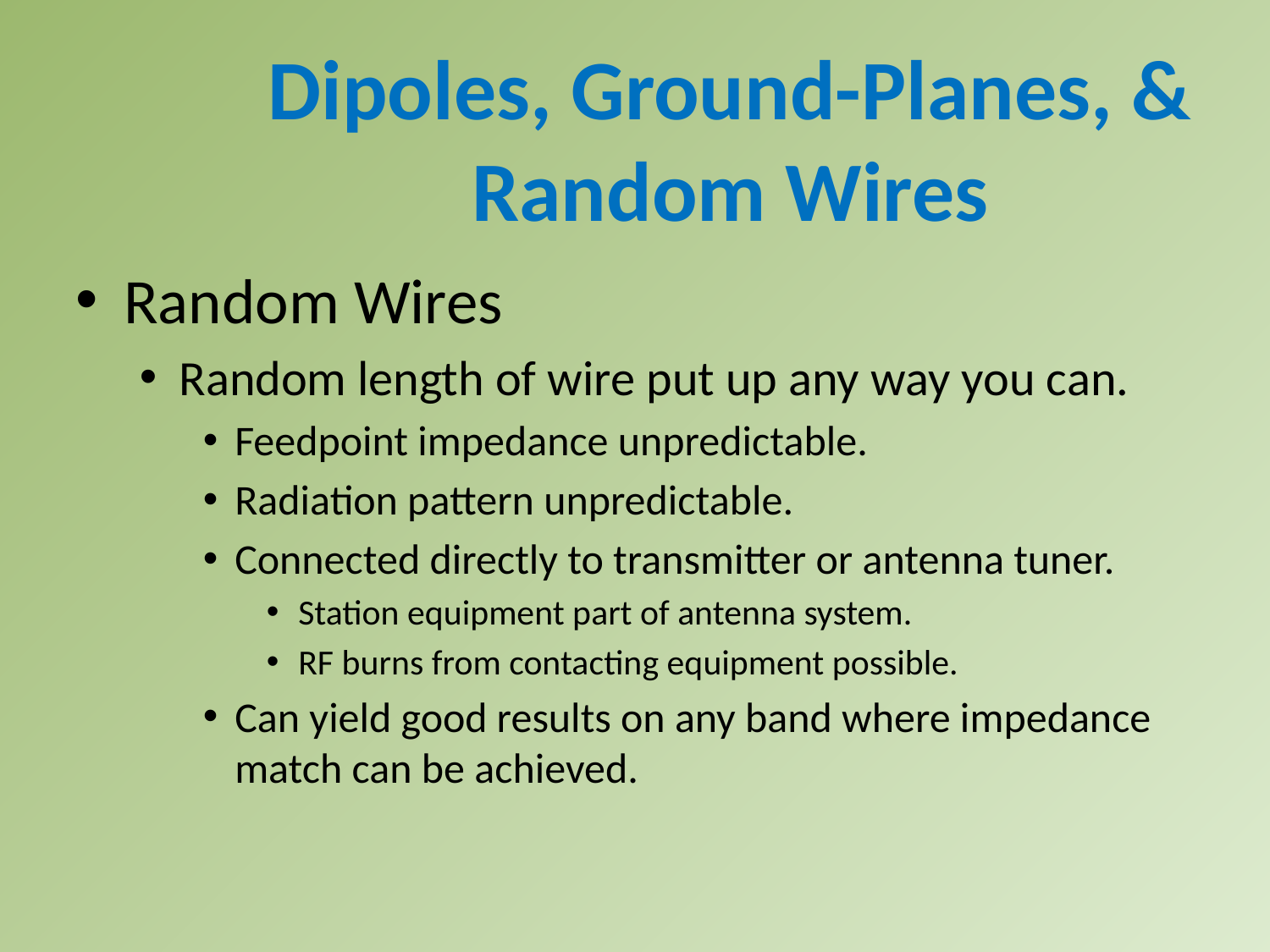

Dipoles, Ground-Planes, & Random Wires
Random Wires
Random length of wire put up any way you can.
Feedpoint impedance unpredictable.
Radiation pattern unpredictable.
Connected directly to transmitter or antenna tuner.
Station equipment part of antenna system.
RF burns from contacting equipment possible.
Can yield good results on any band where impedance match can be achieved.